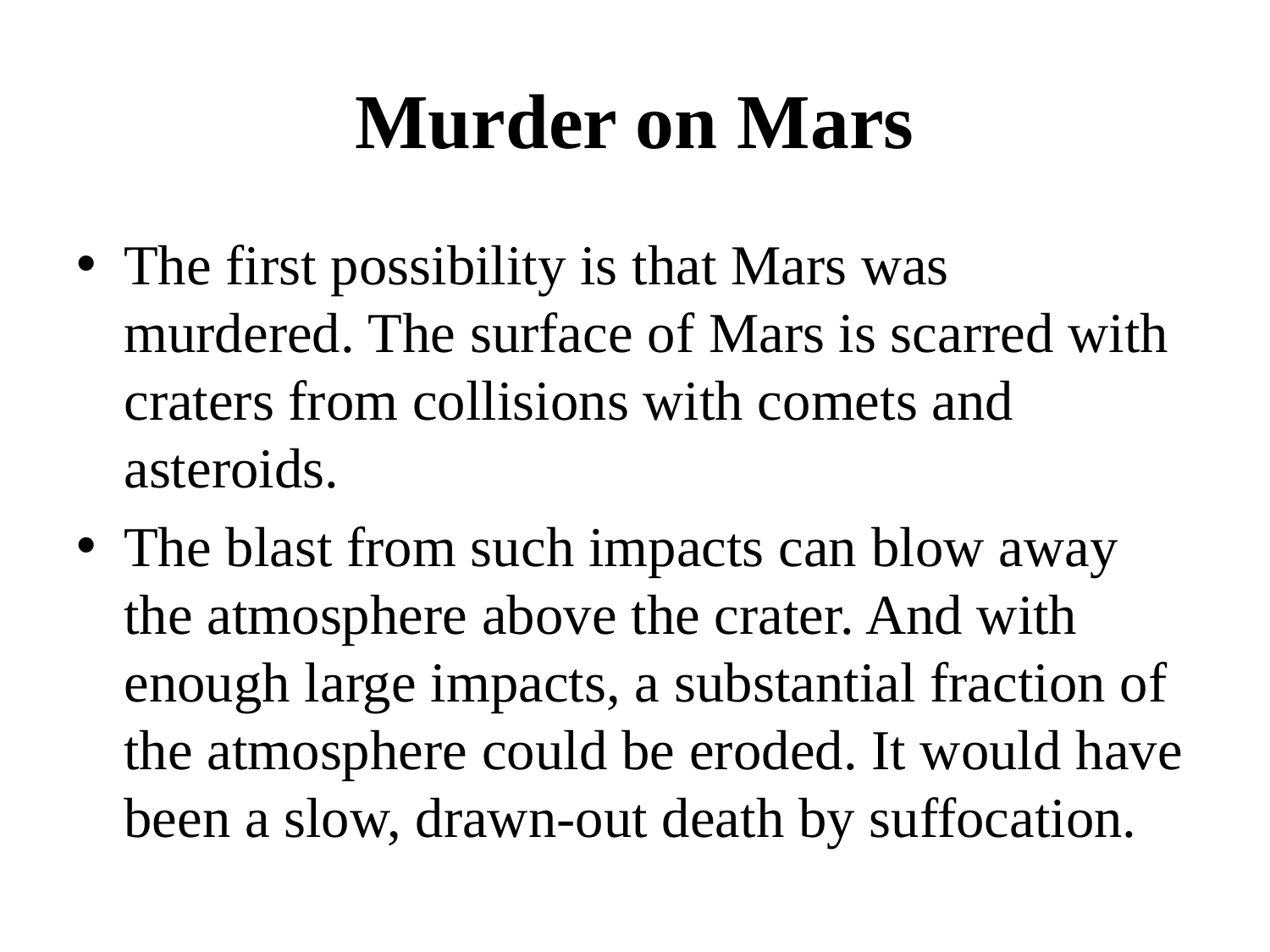

# Murder on Mars
The first possibility is that Mars was murdered. The surface of Mars is scarred with craters from collisions with comets and asteroids.
The blast from such impacts can blow away the atmosphere above the crater. And with enough large impacts, a substantial fraction of the atmosphere could be eroded. It would have been a slow, drawn-out death by suffocation.